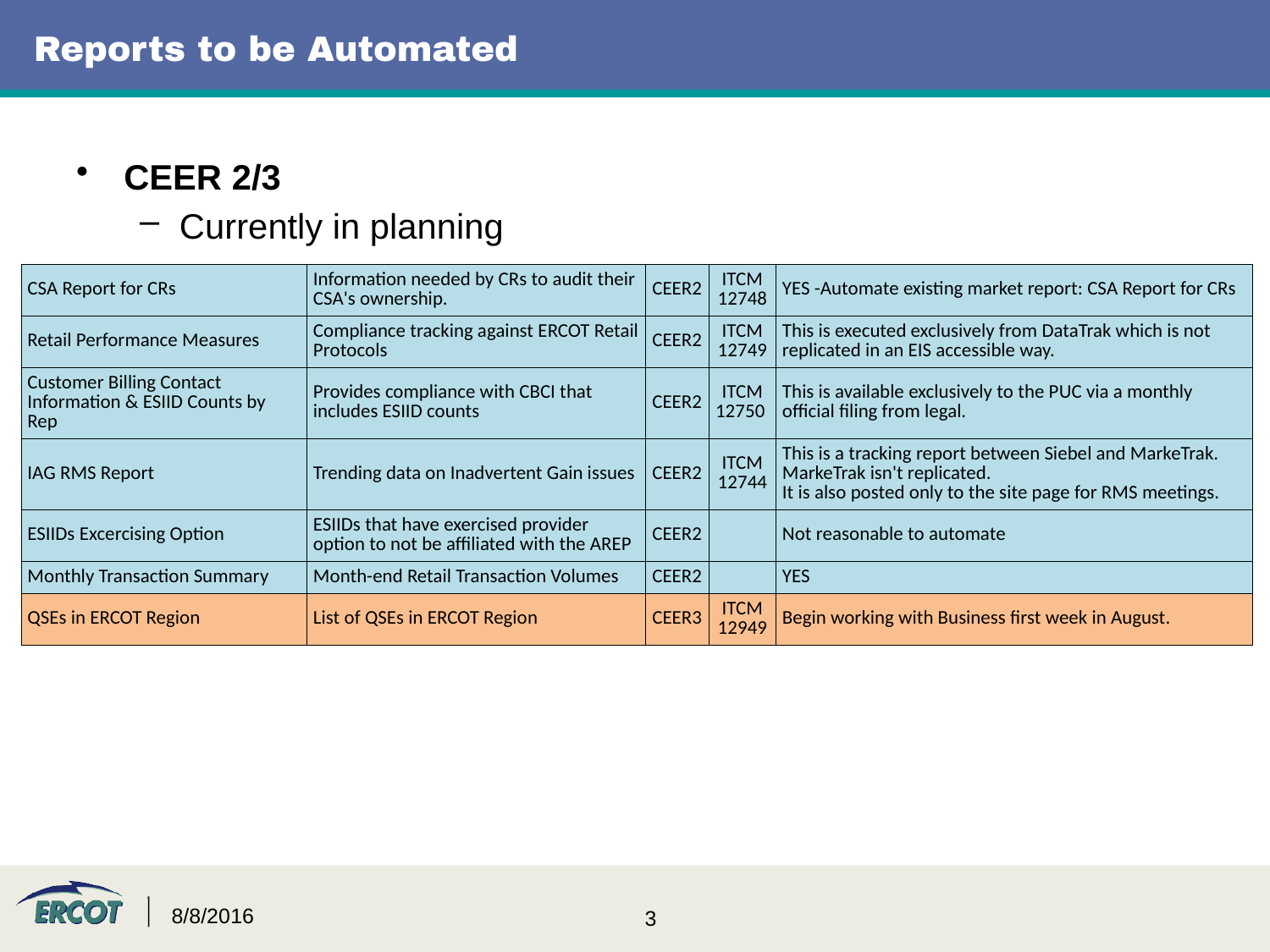

# Reports to be Automated
CEER 2/3
Currently in planning

| CSA Report for CRs | Information needed by CRs to audit their CSA's ownership. | CEER2 | ITCM 12748 | YES -Automate existing market report: CSA Report for CRs |
| --- | --- | --- | --- | --- |
| Retail Performance Measures | Compliance tracking against ERCOT Retail Protocols | CEER2 | ITCM 12749 | This is executed exclusively from DataTrak which is not replicated in an EIS accessible way. |
| Customer Billing Contact Information & ESIID Counts by Rep | Provides compliance with CBCI that includes ESIID counts | CEER2 | ITCM 12750 | This is available exclusively to the PUC via a monthly official filing from legal. |
| IAG RMS Report | Trending data on Inadvertent Gain issues | CEER2 | ITCM 12744 | This is a tracking report between Siebel and MarkeTrak. MarkeTrak isn't replicated. It is also posted only to the site page for RMS meetings. |
| ESIIDs Excercising Option | ESIIDs that have exercised provider option to not be affiliated with the AREP | CEER2 |  | Not reasonable to automate |
| Monthly Transaction Summary | Month-end Retail Transaction Volumes | CEER2 |  | YES |
| QSEs in ERCOT Region | List of QSEs in ERCOT Region | CEER3 | ITCM 12949 | Begin working with Business first week in August. |
8/8/2016